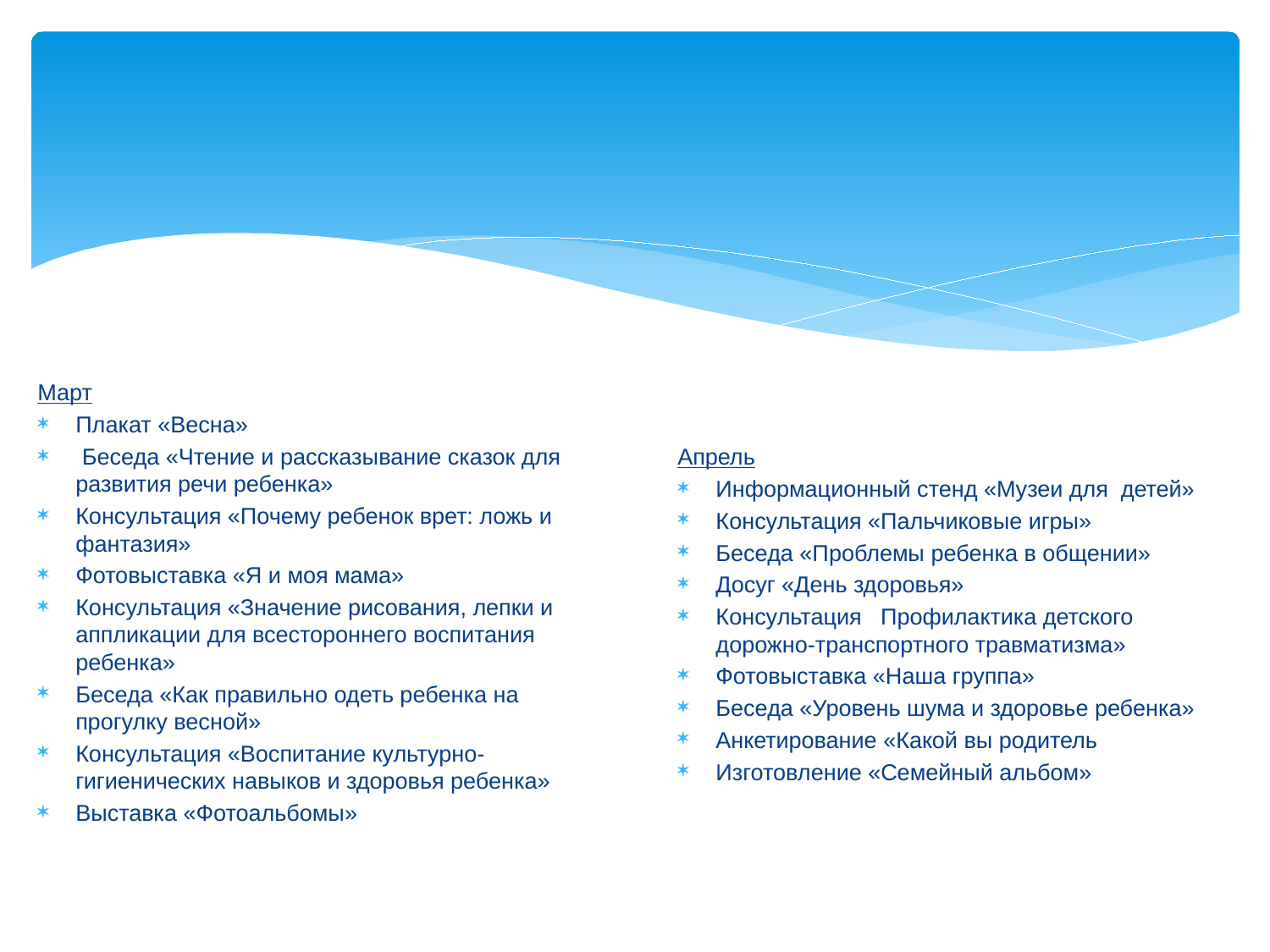

#
Март
Плакат «Весна»
 Беседа «Чтение и рассказывание сказок для развития речи ребенка»
Консультация «Почему ребенок врет: ложь и фантазия»
Фотовыставка «Я и моя мама»
Консультация «Значение рисования, лепки и аппликации для всестороннего воспитания ребенка»
Беседа «Как правильно одеть ребенка на прогулку весной»
Консультация «Воспитание культурно-гигиенических навыков и здоровья ребенка»
Выставка «Фотоальбомы»

Апрель
Информационный стенд «Музеи для  детей»
Консультация «Пальчиковые игры»
Беседа «Проблемы ребенка в общении»
Досуг «День здоровья»
Консультация   Профилактика детского дорожно-транспортного травматизма»
Фотовыставка «Наша группа»
Беседа «Уровень шума и здоровье ребенка»
Анкетирование «Какой вы родитель
Изготовление «Семейный альбом»